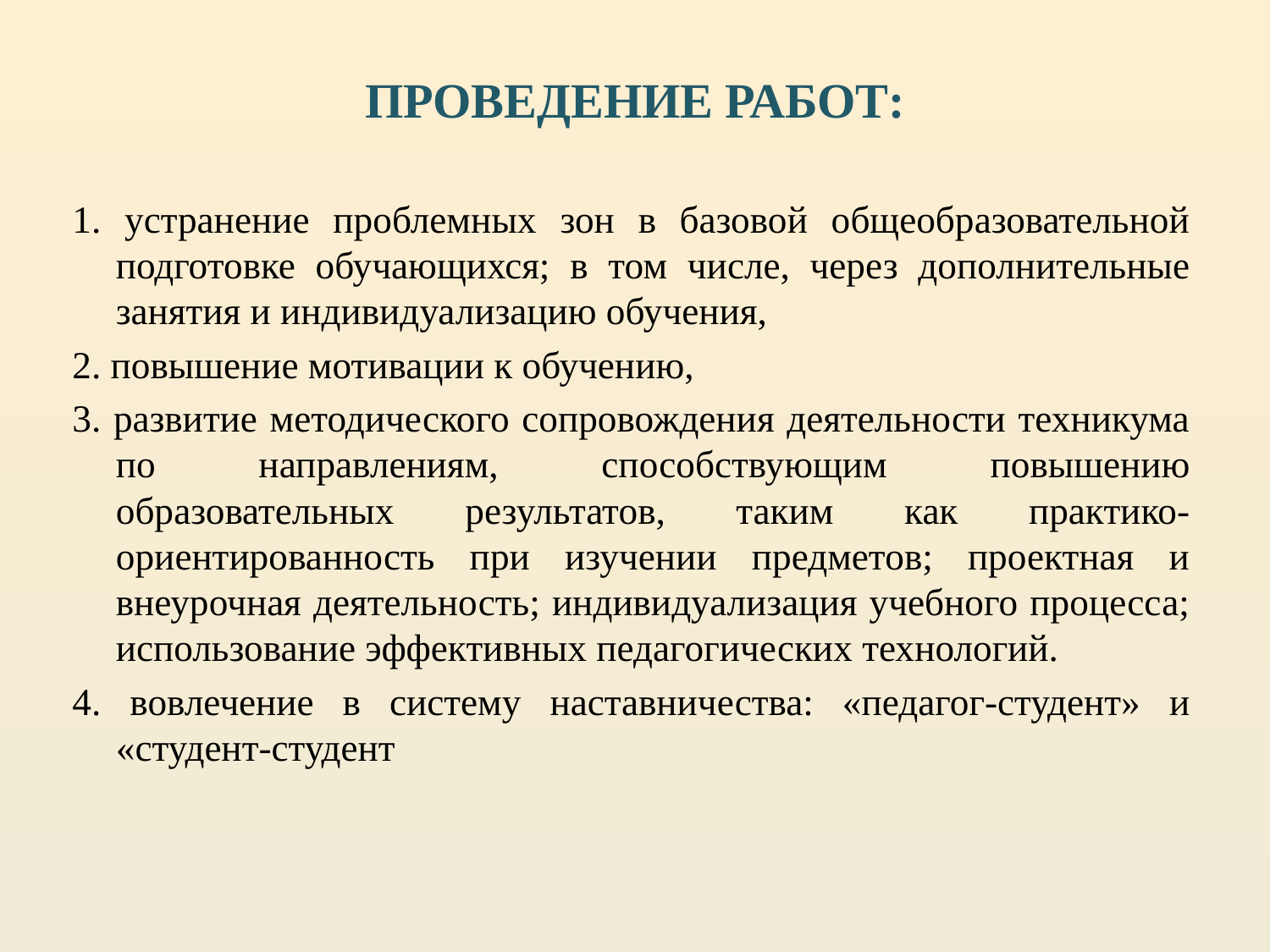

# Проведение работ:
1. устранение проблемных зон в базовой общеобразовательной подготовке обучающихся; в том числе, через дополнительные занятия и индивидуализацию обучения,
2. повышение мотивации к обучению,
3. развитие методического сопровождения деятельности техникума по направлениям, способствующим повышению образовательных результатов, таким как практико-ориентированность при изучении предметов; проектная и внеурочная деятельность; индивидуализация учебного процесса; использование эффективных педагогических технологий.
4. вовлечение в систему наставничества: «педагог-студент» и «студент-студент